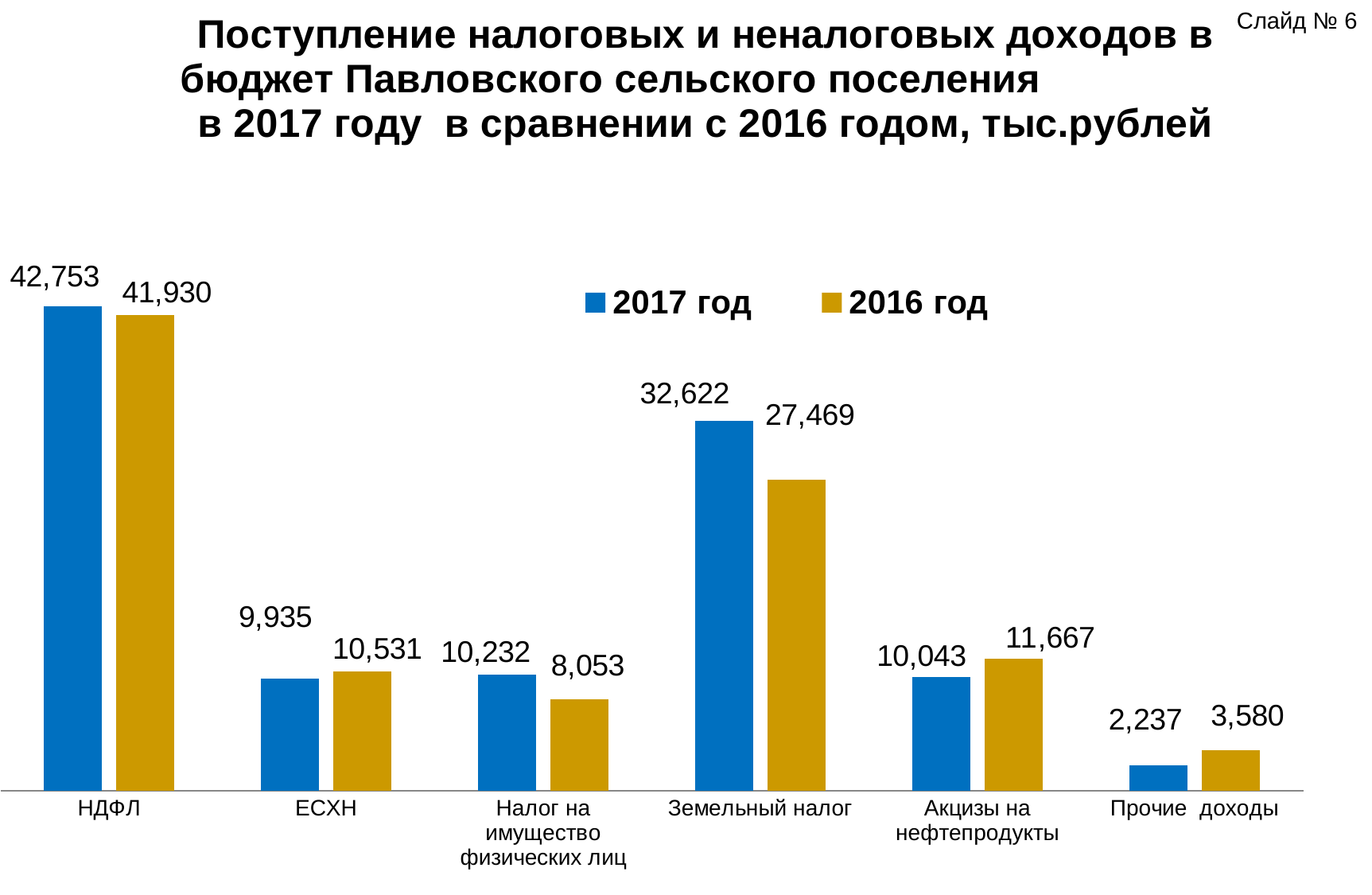

### Chart: Поступление налоговых и неналоговых доходов в бюджет Павловского сельского поселения                  в 2017 году  в сравнении с 2016 годом, тыс.рублей

| Category | 2017 год | 2016 год  |
|---|---|---|
| НДФЛ | 42753.0 | 41930.0 |
| ЕСХН | 9935.0 | 10531.0 |
| Налог на имущество физических лиц | 10232.0 | 8053.0 |
| Земельный налог | 32622.0 | 27469.0 |
| Акцизы на нефтепродукты | 10043.0 | 11667.0 |
| Прочие  доходы | 2237.0 | 3580.0 |
Слайд № 6